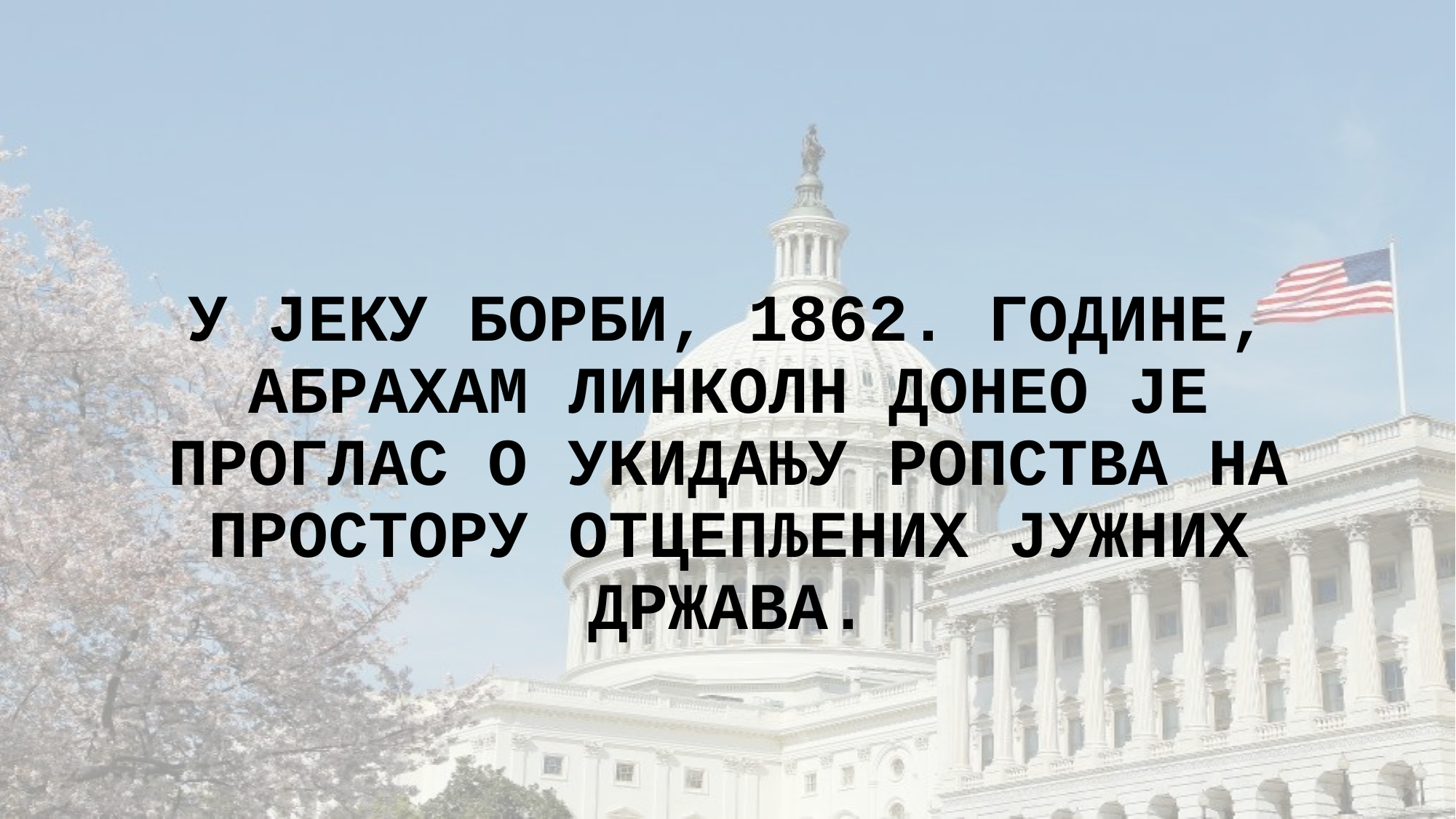

# У ЈЕКУ БОРБИ, 1862. ГОДИНЕ, АБРАХАМ ЛИНКОЛН ДОНЕО ЈЕ ПРОГЛАС О УКИДАЊУ РОПСТВА НА ПРОСТОРУ ОТЦЕПЉЕНИХ ЈУЖНИХ ДРЖАВА.